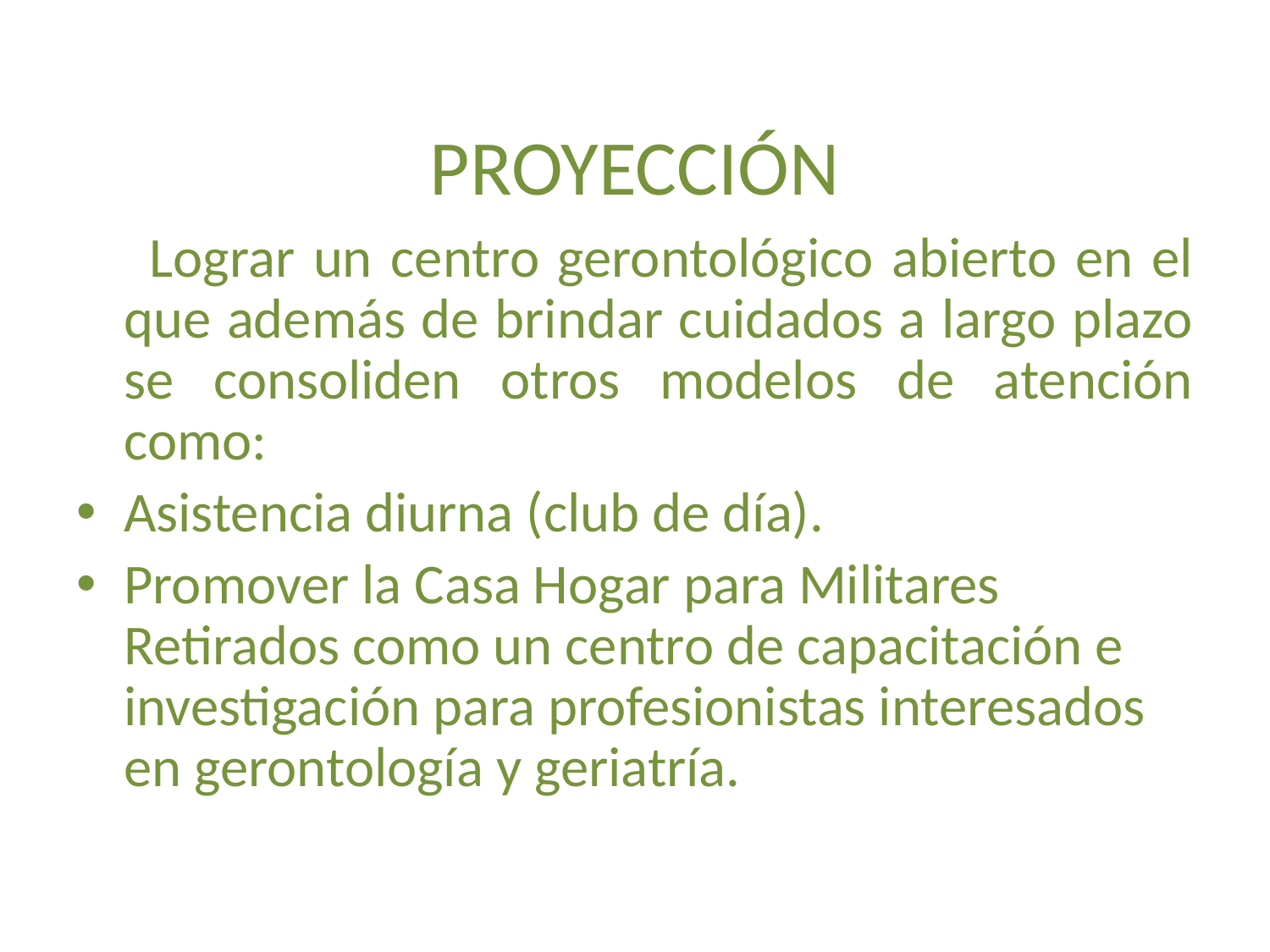

# PROYECCIÓN
    Lograr un centro gerontológico abierto en el que además de brindar cuidados a largo plazo se consoliden otros modelos de atención como:
Asistencia diurna (club de día).
Promover la Casa Hogar para Militares Retirados como un centro de capacitación e investigación para profesionistas interesados en gerontología y geriatría.